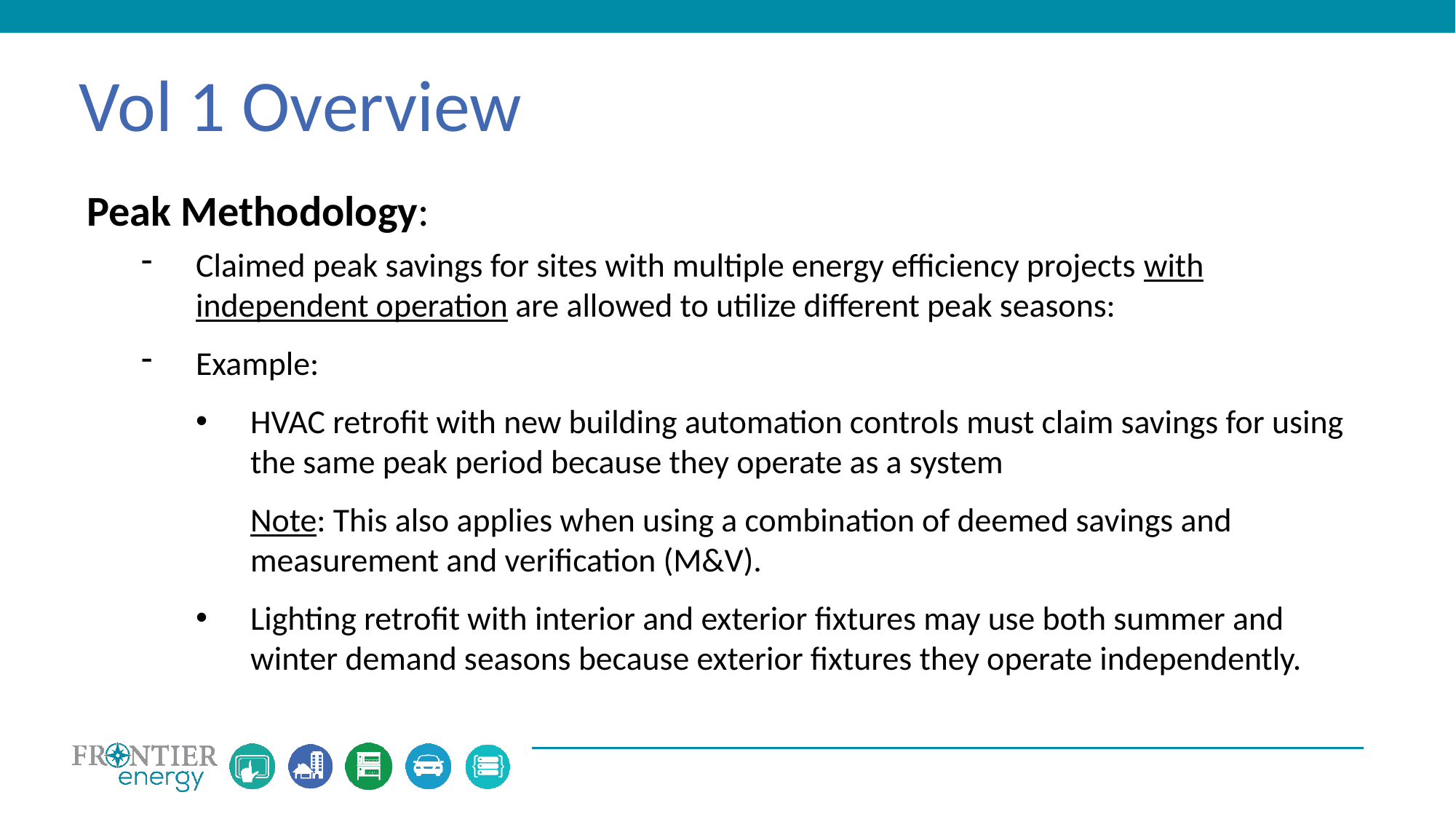

Vol 1 Overview
Peak Methodology:
Claimed peak savings for sites with multiple energy efficiency projects with independent operation are allowed to utilize different peak seasons:
Example:
HVAC retrofit with new building automation controls must claim savings for using the same peak period because they operate as a system
Note: This also applies when using a combination of deemed savings and measurement and verification (M&V).
Lighting retrofit with interior and exterior fixtures may use both summer and winter demand seasons because exterior fixtures they operate independently.